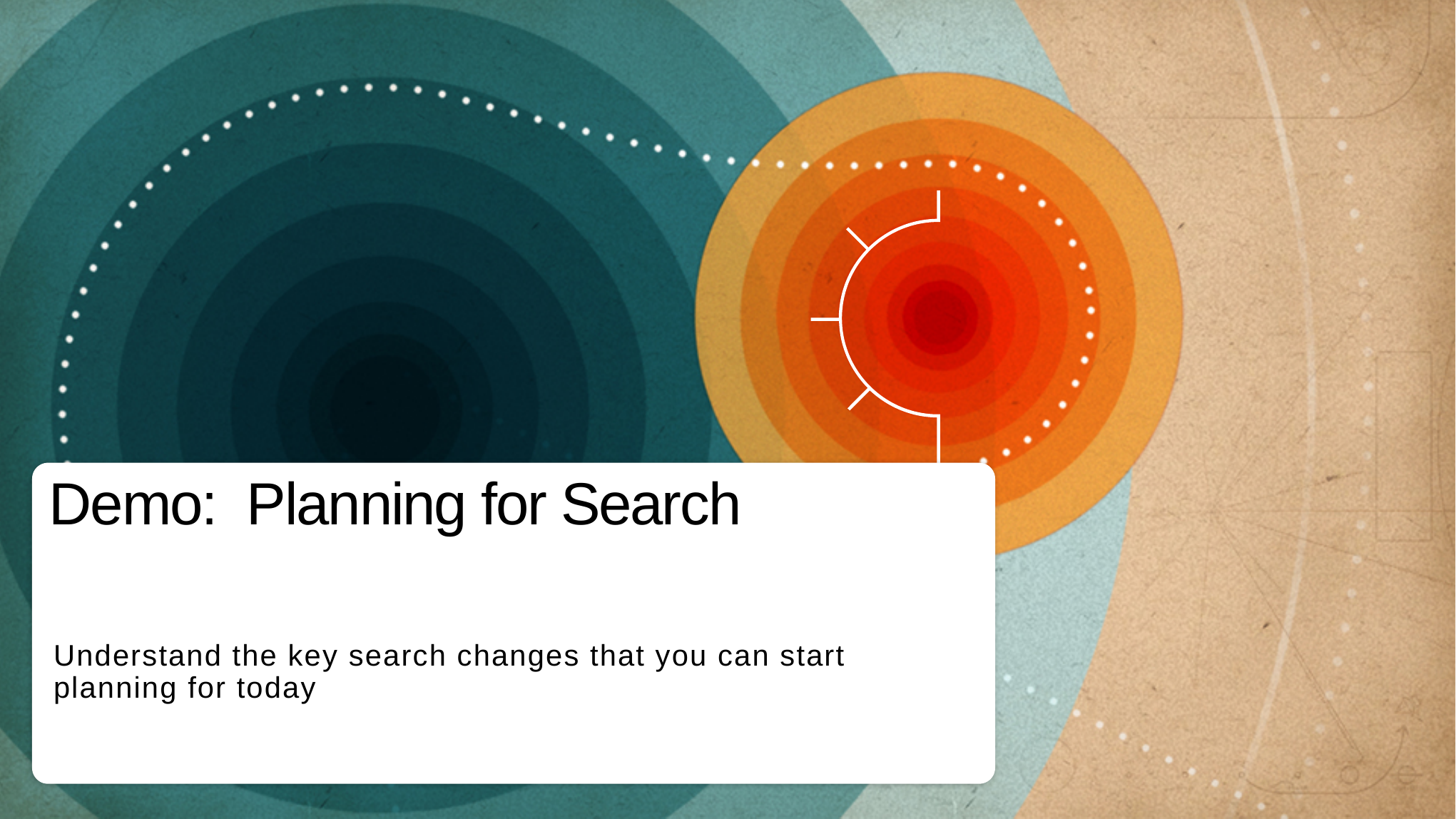

# Demo:  Planning for Search
Understand the key search changes that you can start planning for today